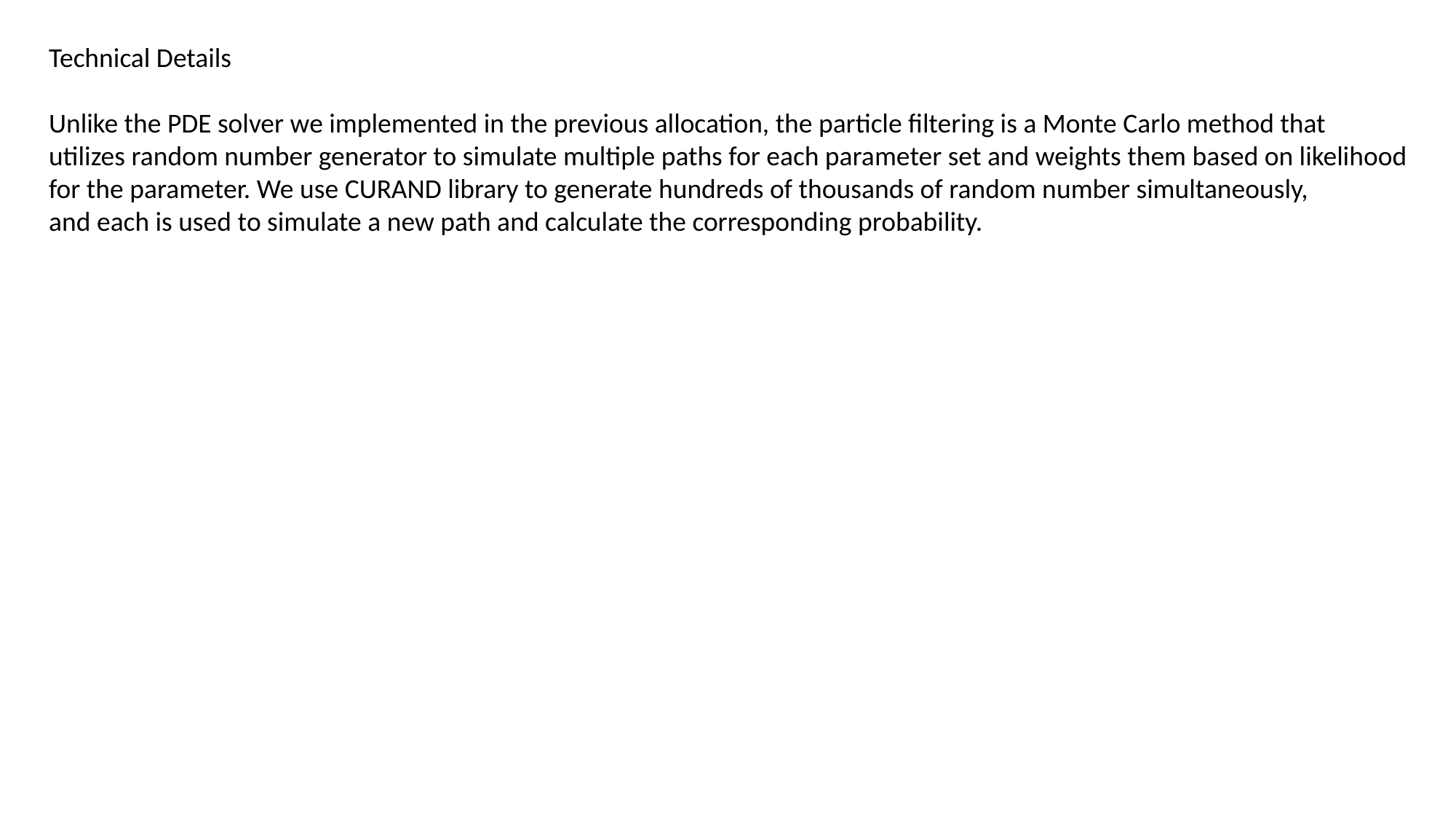

Technical Details

Unlike the PDE solver we implemented in the previous allocation, the particle filtering is a Monte Carlo method that
utilizes random number generator to simulate multiple paths for each parameter set and weights them based on likelihood
for the parameter. We use CURAND library to generate hundreds of thousands of random number simultaneously,
and each is used to simulate a new path and calculate the corresponding probability.